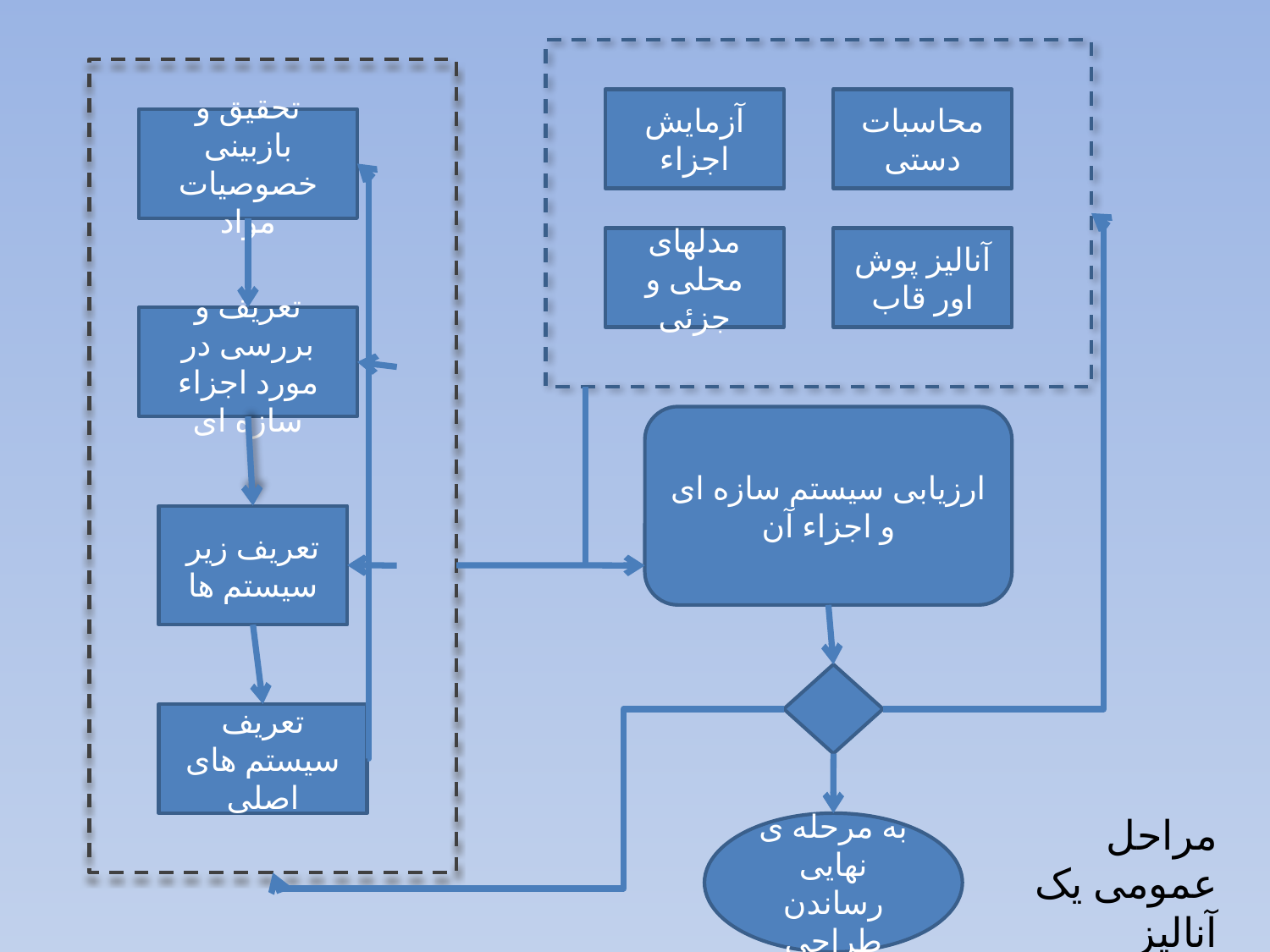

آزمایش اجزاء
محاسبات دستی
تحقیق و بازبینی خصوصیات مواد
مدلهای محلی و جزئی
آنالیز پوش اور قاب
تعریف و بررسی در مورد اجزاء سازه ای
ارزیابی سیستم سازه ای و اجزاء آن
تعریف زیر سیستم ها

تعریف سیستم های اصلی
مراحل عمومی یک آنالیز
به مرحله ی نهایی رساندن طراحی